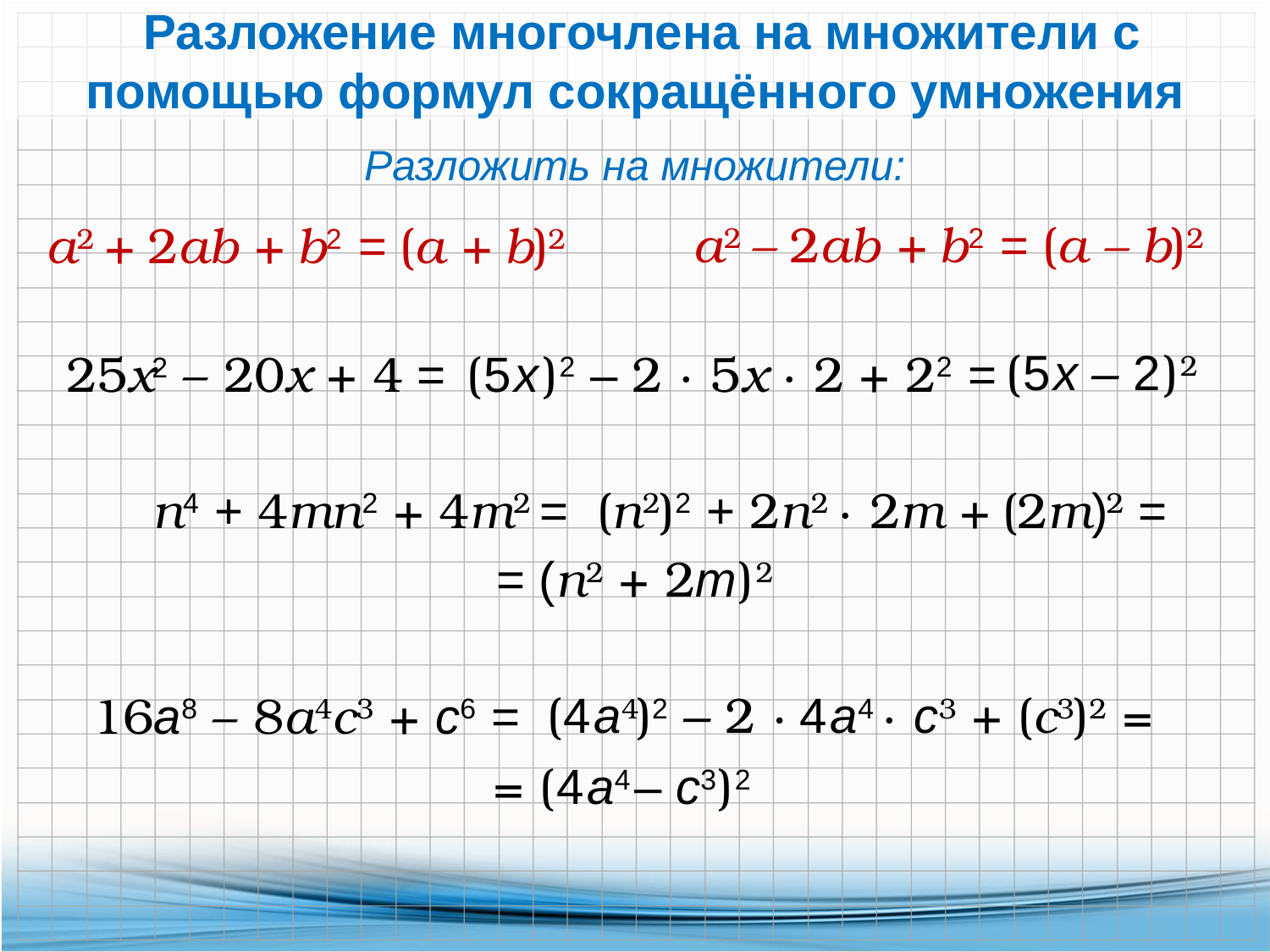

Разложение многочлена на множители с помощью формул сокращённого умножения
Разложить на множители:
a2 – 2ab + b2 = (a – b)2
a2 + 2ab + b2 = (a + b)2
(5х – 2)2
(5x )2 – 2 · 5x · 2 + 22 =
25x2 – 20x + 4 =
n4 + 4mn2 + 4m2 =
(n2)2 + 2n2 · 2m + (2m)2 =
= (n2 + 2m)2
(4а4)2 – 2 · 4а4 · с3 + (c3)2 =
16а8 – 8a4c3 + с6 =
= (4а4 – с3)2